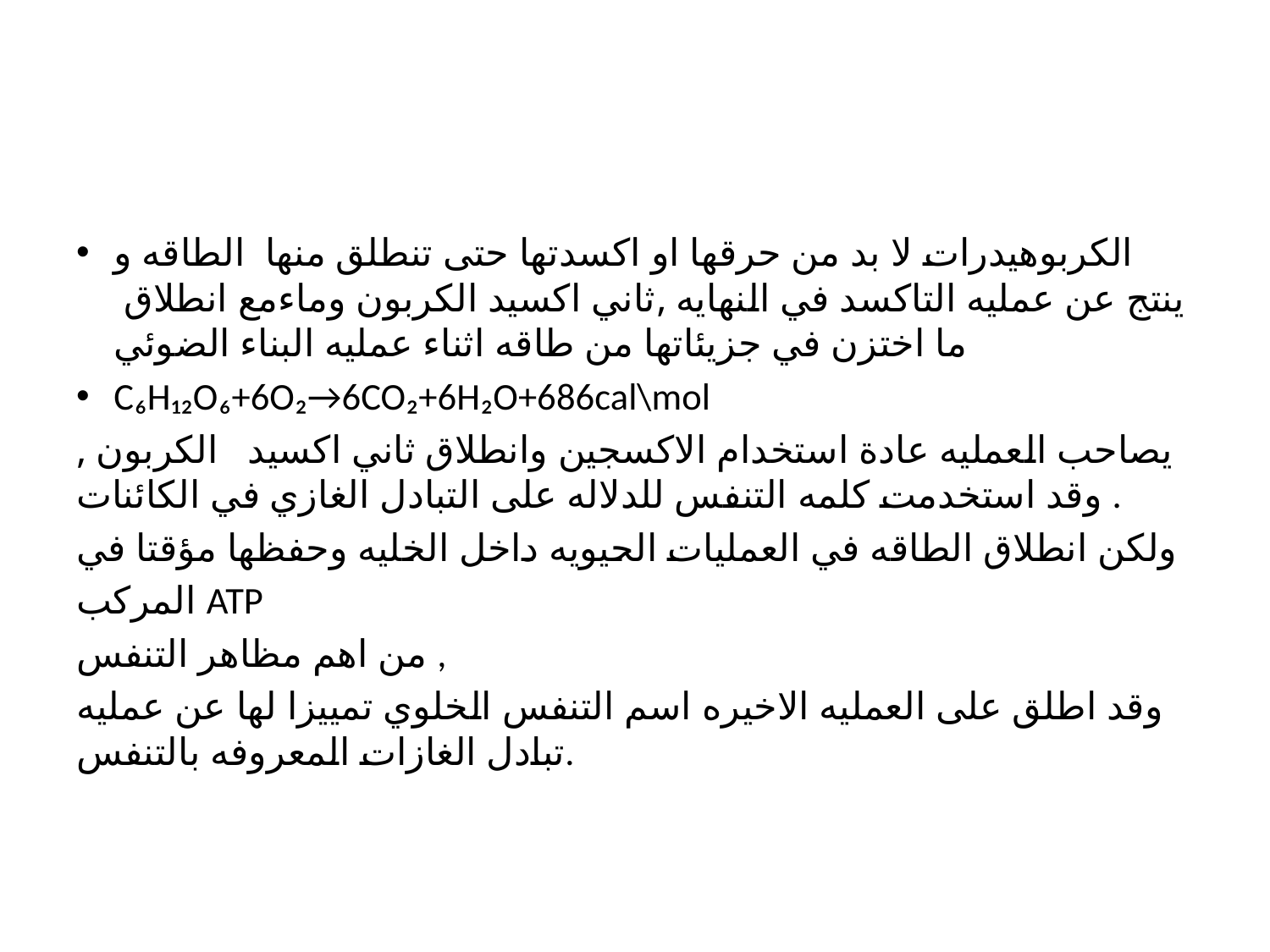

الكربوهيدرات لا بد من حرقها او اكسدتها حتى تنطلق منها  الطاقه و ينتج عن عمليه التاكسد في النهايه ,ثاني اكسيد الكربون وماءمع انطلاق  ما اختزن في جزيئاتها من طاقه اثناء عمليه البناء الضوئي
C₆H₁₂O₆+6O₂→6CO₂+6H₂O+686cal\mol
يصاحب العمليه عادة استخدام الاكسجين وانطلاق ثاني اكسيد   الكربون , وقد استخدمت كلمه التنفس للدلاله على التبادل الغازي في الكائنات .
ولكن انطلاق الطاقه في العمليات الحيويه داخل الخليه وحفظها مؤقتا في
المركب ATP
من اهم مظاهر التنفس ,
وقد اطلق على العمليه الاخيره اسم التنفس الخلوي تمييزا لها عن عمليه تبادل الغازات المعروفه بالتنفس.